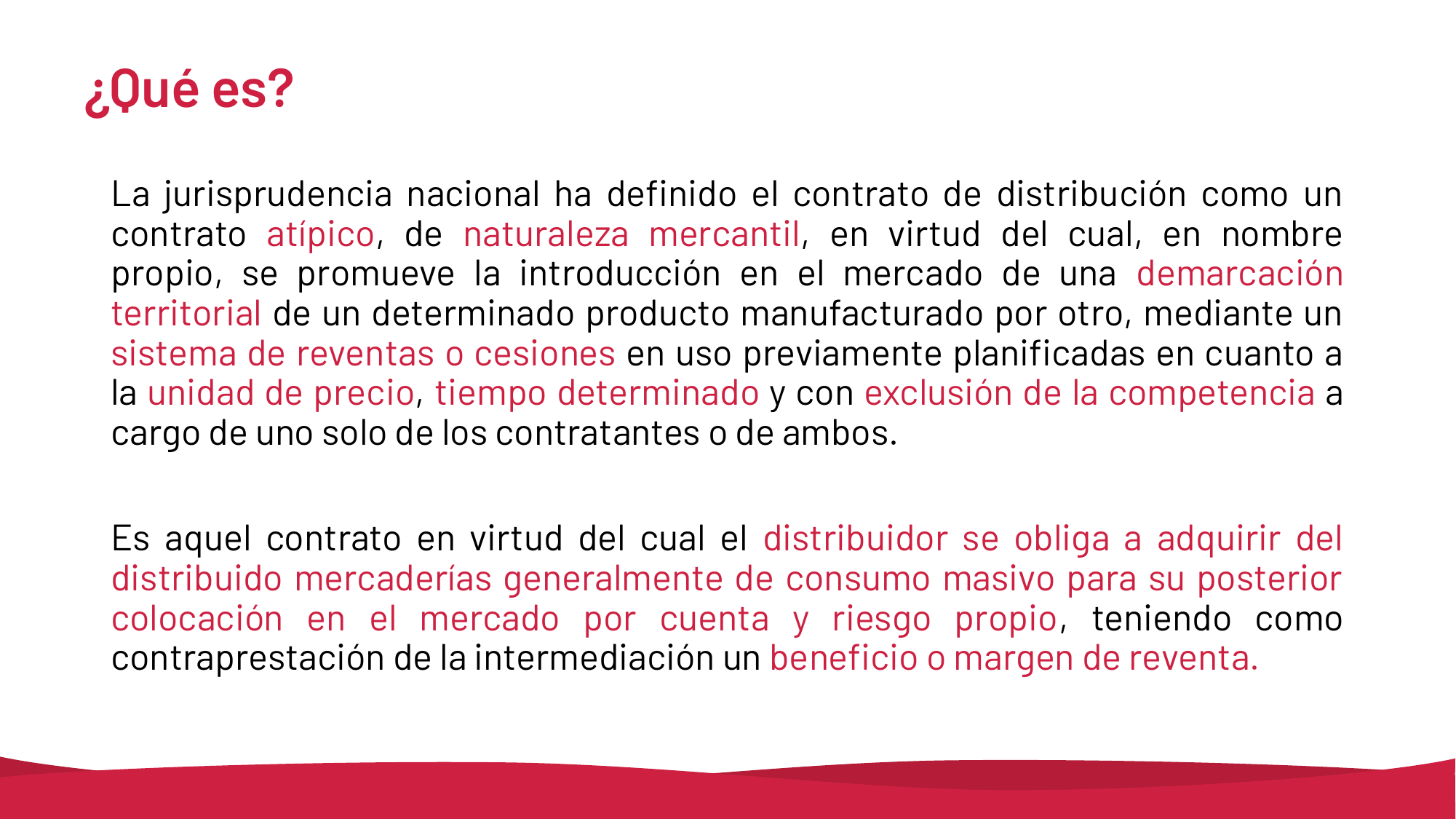

# ¿Qué es?
La jurisprudencia nacional ha definido el contrato de distribución como un contrato atípico, de naturaleza mercantil, en virtud del cual, en nombre propio, se promueve la introducción en el mercado de una demarcación territorial de un determinado producto manufacturado por otro, mediante un sistema de reventas o cesiones en uso previamente planificadas en cuanto a la unidad de precio, tiempo determinado y con exclusión de la competencia a cargo de uno solo de los contratantes o de ambos.

Es aquel contrato en virtud del cual el distribuidor se obliga a adquirir del distribuido mercaderías generalmente de consumo masivo para su posterior colocación en el mercado por cuenta y riesgo propio, teniendo como contraprestación de la intermediación un beneficio o margen de reventa.